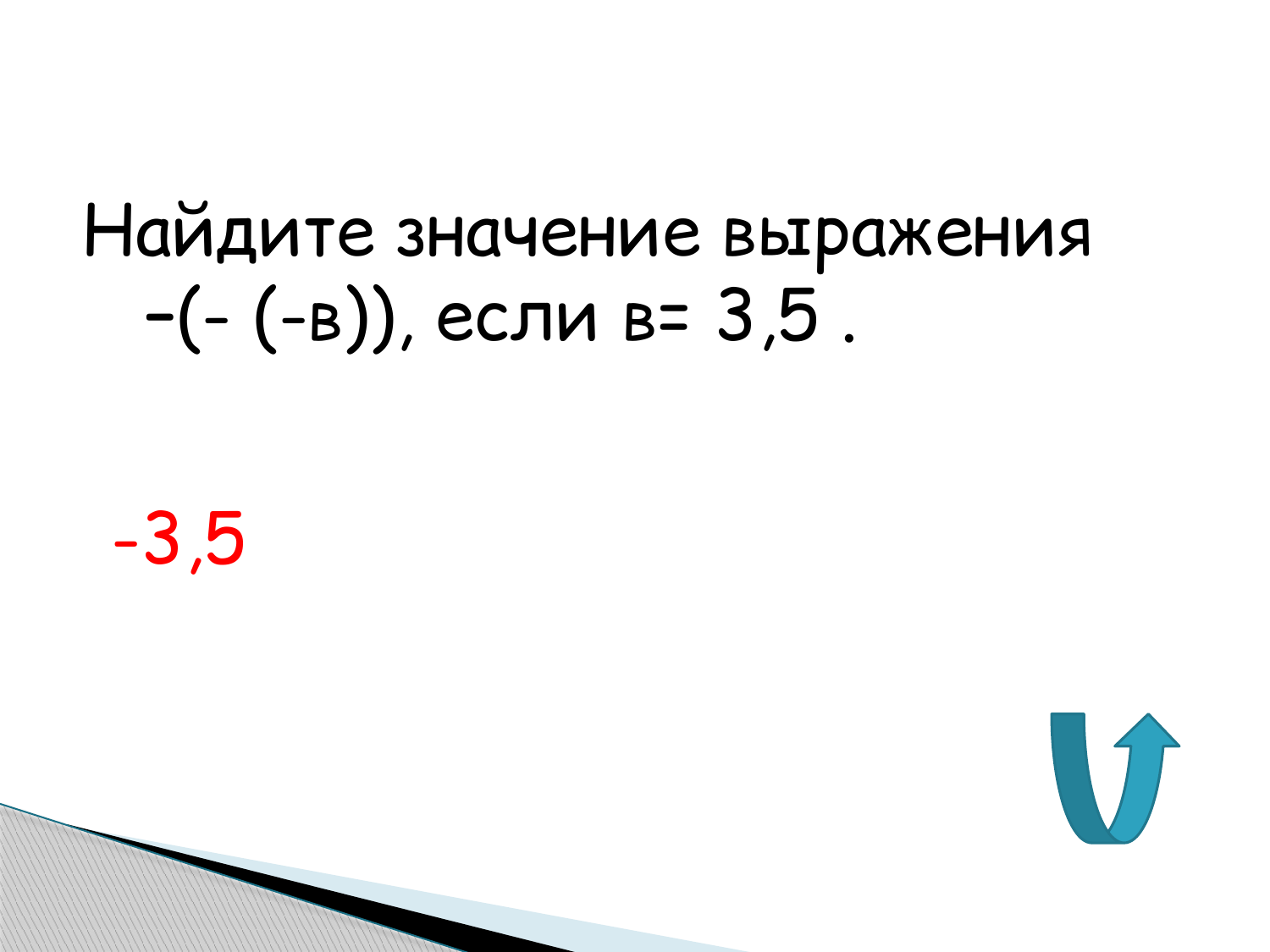

Найдите значение выражения
   –(- (-в)), если в= 3,5 .
-3,5